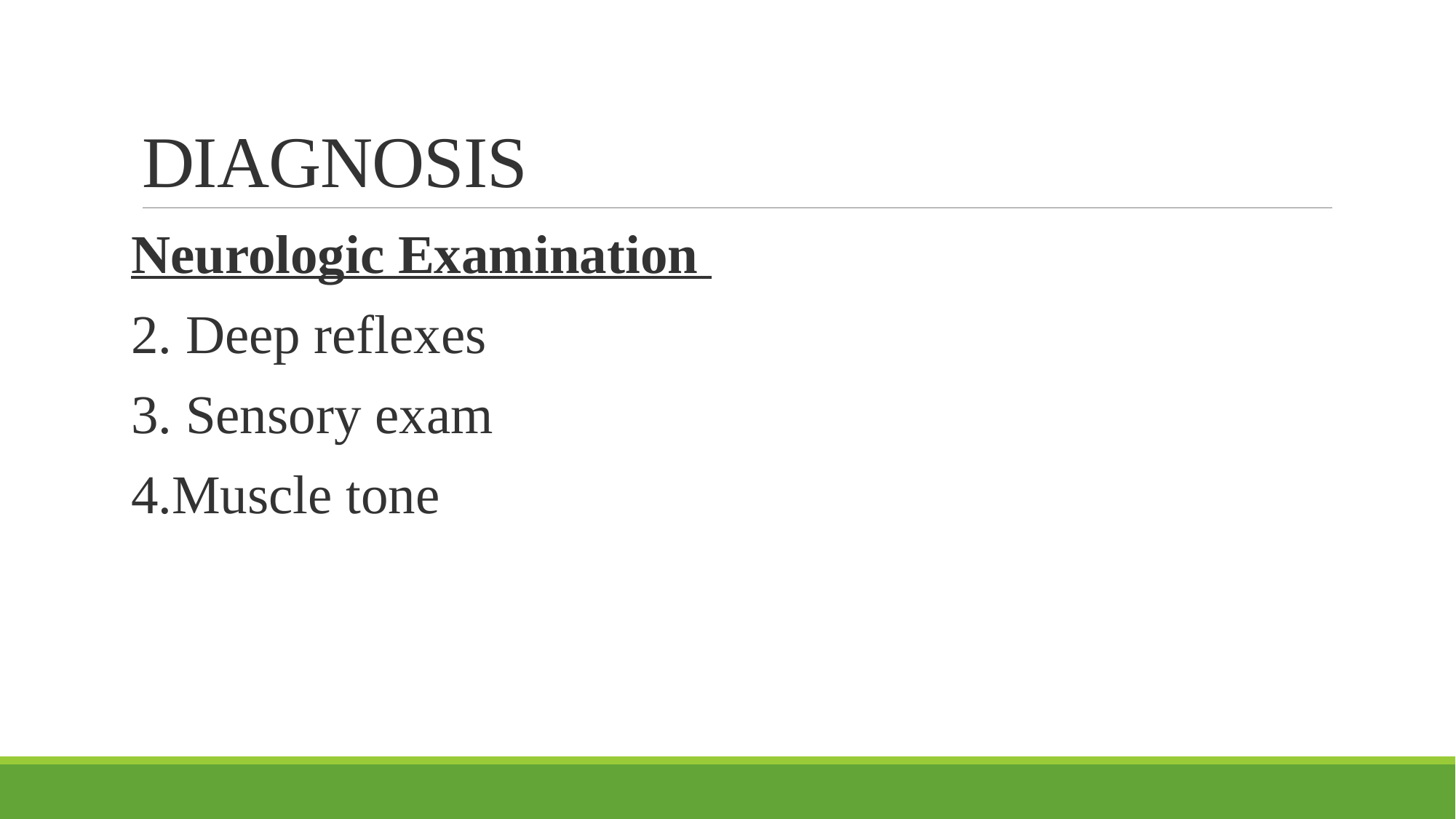

# DIAGNOSIS
Neurologic Examination
2. Deep reflexes
3. Sensory exam
4.Muscle tone